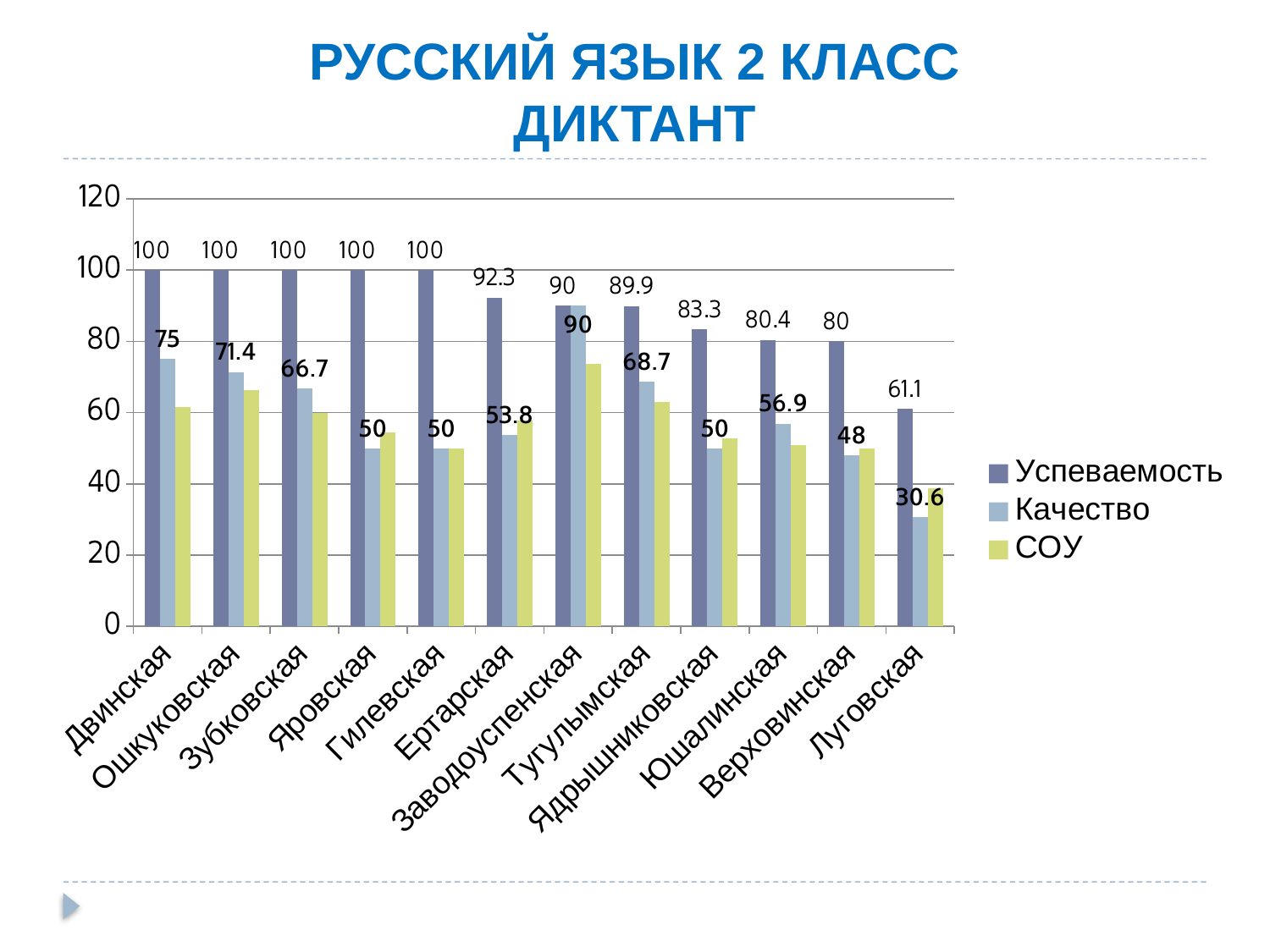

# РУССКИЙ ЯЗЫК 2 КЛАСС ДИКТАНТ

### Chart

| Category | Успеваемость | Качество | СОУ |
|---|---|---|---|
| Двинская | 100.0 | 75.0 | 61.5 |
| Ошкуковская | 100.0 | 71.4 | 66.3 |
| Зубковская | 100.0 | 66.7 | 60.0 |
| Яровская | 100.0 | 50.0 | 54.5 |
| Гилевская | 100.0 | 50.0 | 50.0 |
| Ертарская | 92.3 | 53.8 | 57.8 |
| Заводоуспенская | 90.0 | 90.0 | 73.6 |
| Тугулымская | 89.9 | 68.7 | 63.0 |
| Ядрышниковская | 83.3 | 50.0 | 52.7 |
| Юшалинская | 80.4 | 56.9 | 50.8 |
| Верховинская | 80.0 | 48.0 | 49.8 |
| Луговская | 61.1 | 30.6 | 38.8 |